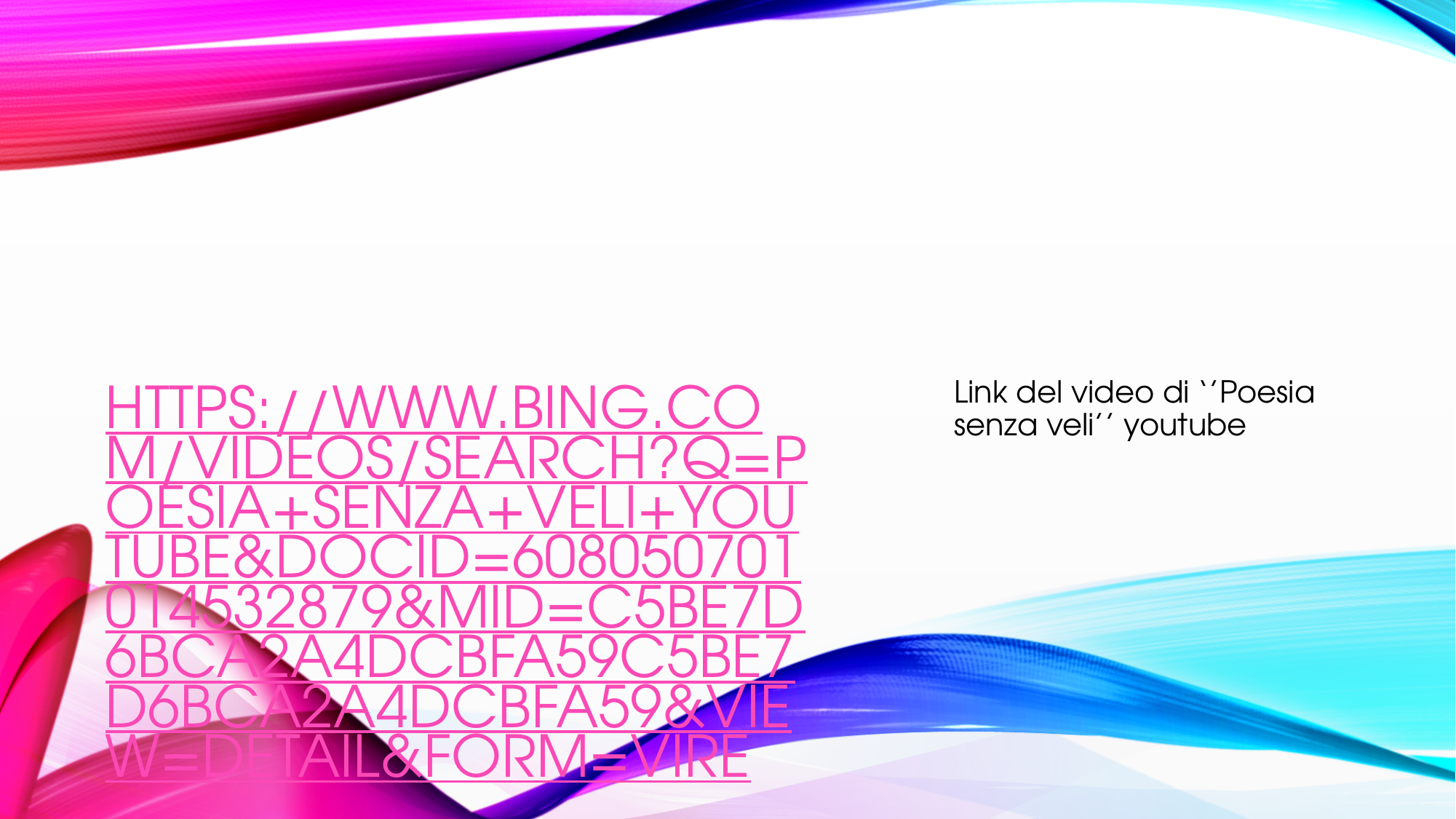

# https://www.bing.com/videos/search?q=poesia+senza+veli+youtube&docid=608050701014532879&mid=C5BE7D6BCA2A4DCBFA59C5BE7D6BCA2A4DCBFA59&view=detail&FORM=VIRE
Link del video di ‘’Poesia senza veli’’ youtube